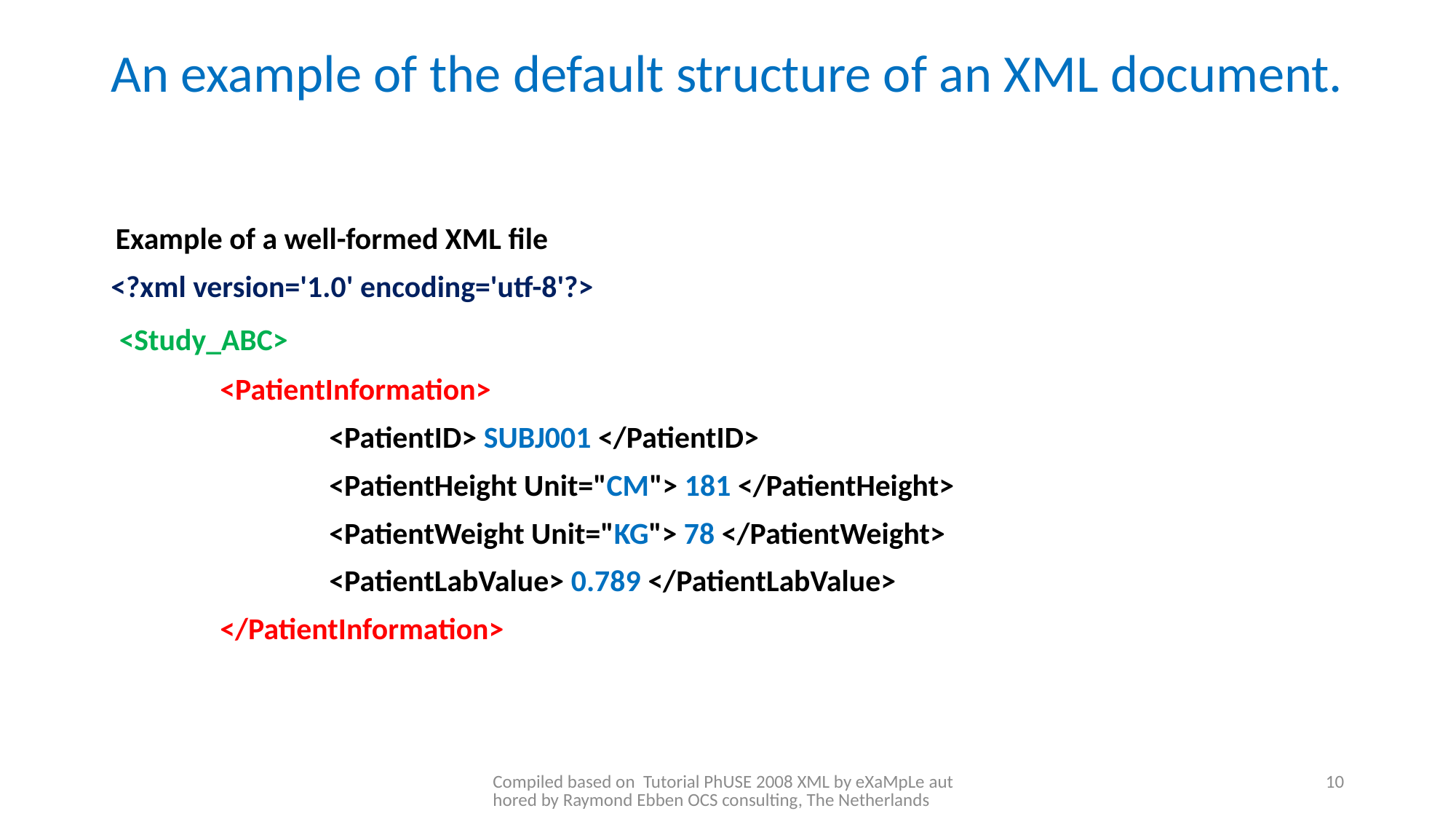

# An example of the default structure of an XML document.
 Example of a well-formed XML file
<?xml version='1.0' encoding='utf-8'?>
 <Study_ABC>
	<PatientInformation>
		<PatientID> SUBJ001 </PatientID>
		<PatientHeight Unit="CM"> 181 </PatientHeight>
		<PatientWeight Unit="KG"> 78 </PatientWeight>
		<PatientLabValue> 0.789 </PatientLabValue>
	</PatientInformation>
Compiled based on  Tutorial PhUSE 2008 XML by eXaMpLe authored by Raymond Ebben OCS consulting, The Netherlands
10